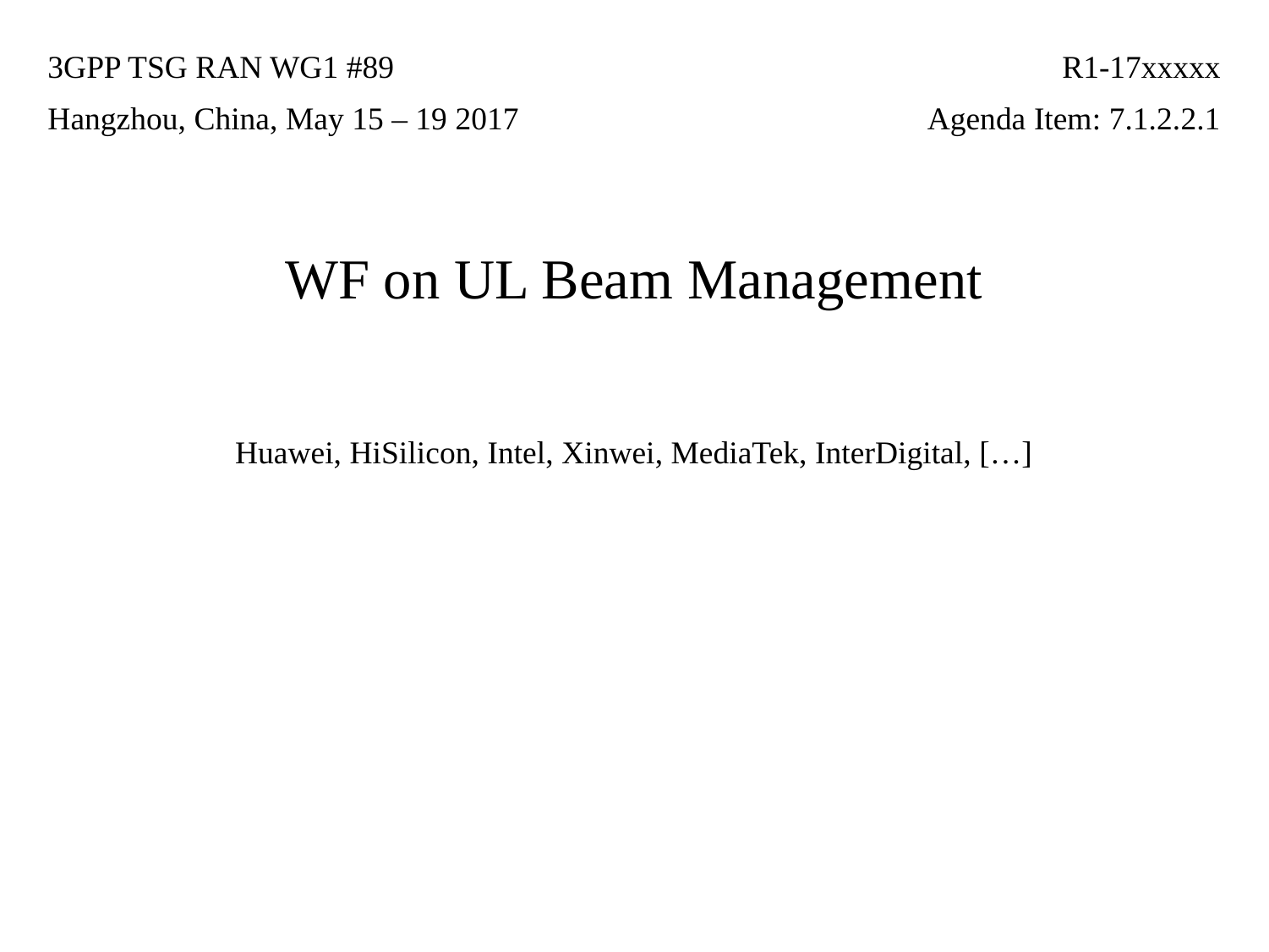

| 3GPP TSG RAN WG1 #89 | R1-17xxxxx |
| --- | --- |
| Hangzhou, China, May 15 – 19 2017 | Agenda Item: 7.1.2.2.1 |
# WF on UL Beam Management
Huawei, HiSilicon, Intel, Xinwei, MediaTek, InterDigital, […]